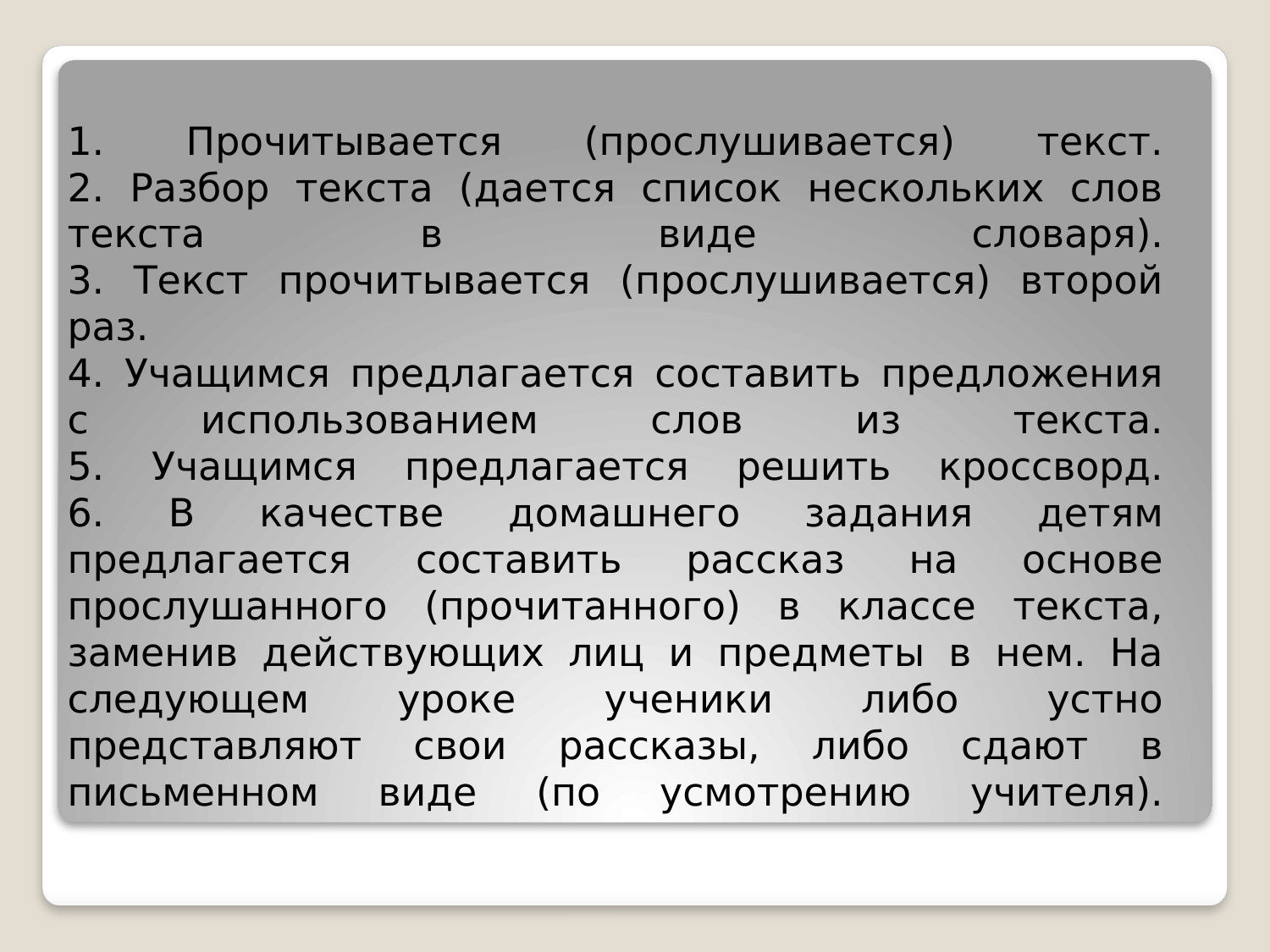

# 1. Прочитывается (прослушивается) текст. 2. Разбор текста (дается список нескольких слов текста в виде словаря). 3. Текст прочитывается (прослушивается) второй раз. 4. Учащимся предлагается составить предложения с использованием слов из текста. 5. Учащимся предлагается решить кроссворд. 6. В качестве домашнего задания детям предлагается составить рассказ на основе прослушанного (прочитанного) в классе текста, заменив действующих лиц и предметы в нем. На следующем уроке ученики либо устно представляют свои рассказы, либо сдают в письменном виде (по усмотрению учителя).